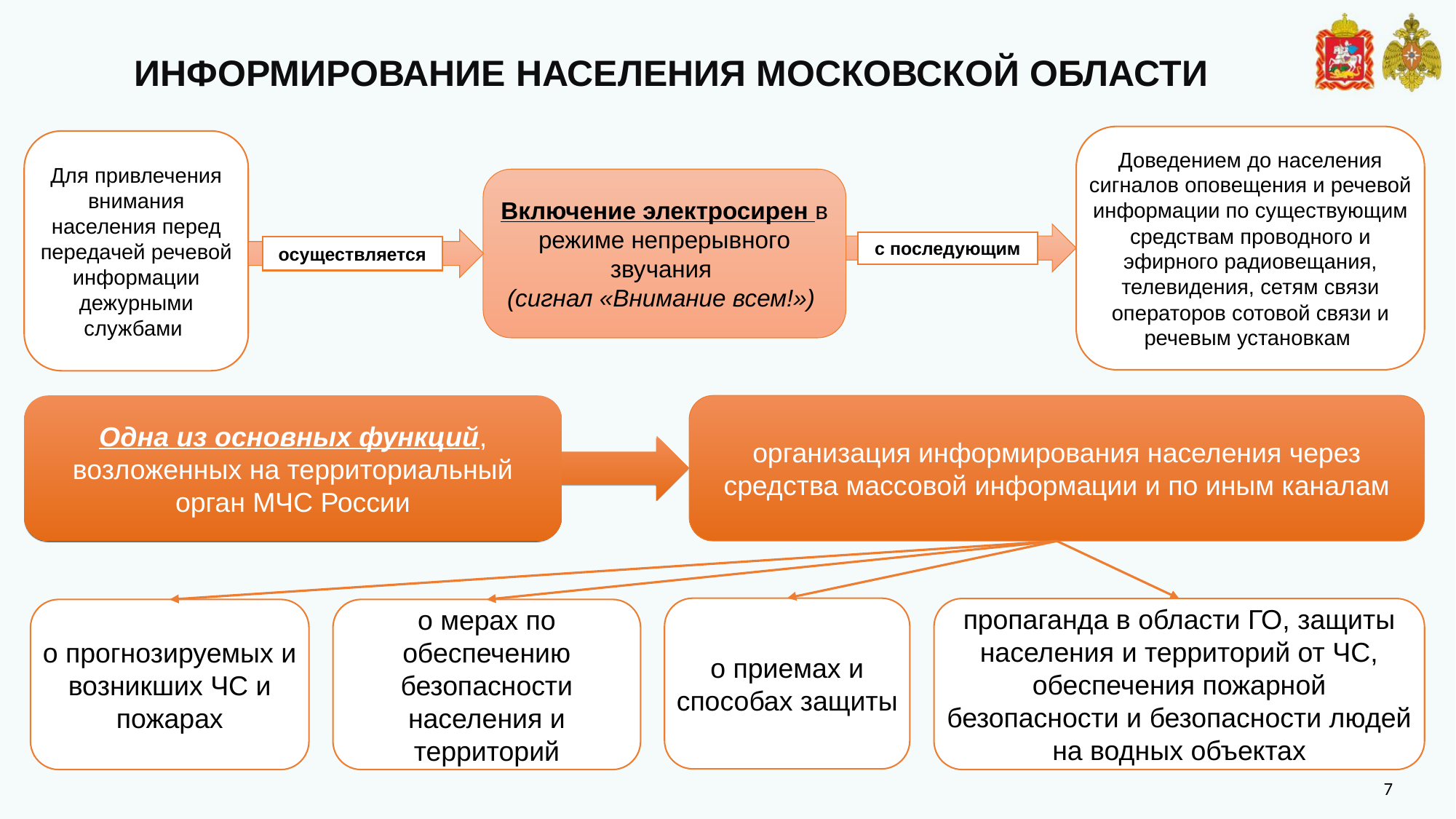

ИНФОРМИРОВАНИЕ НАСЕЛЕНИЯ МОСКОВСКОЙ ОБЛАСТИ
Доведением до населения сигналов оповещения и речевой информации по существующим средствам проводного и эфирного радиовещания, телевидения, сетям связи операторов сотовой связи и речевым установкам
Для привлечения внимания населения перед передачей речевой информации дежурными службами
Включение электросирен в режиме непрерывного звучания
(сигнал «Внимание всем!»)

с последующим
осуществляется
Одна из основных функций, возложенных на территориальный орган МЧС России
организация информирования населения через средства массовой информации и по иным каналам

о приемах и способах защиты
пропаганда в области ГО, защиты населения и территорий от ЧС, обеспечения пожарной безопасности и безопасности людей на водных объектах
о прогнозируемых и возникших ЧС и пожарах
о мерах по обеспечению безопасности населения и территорий
7